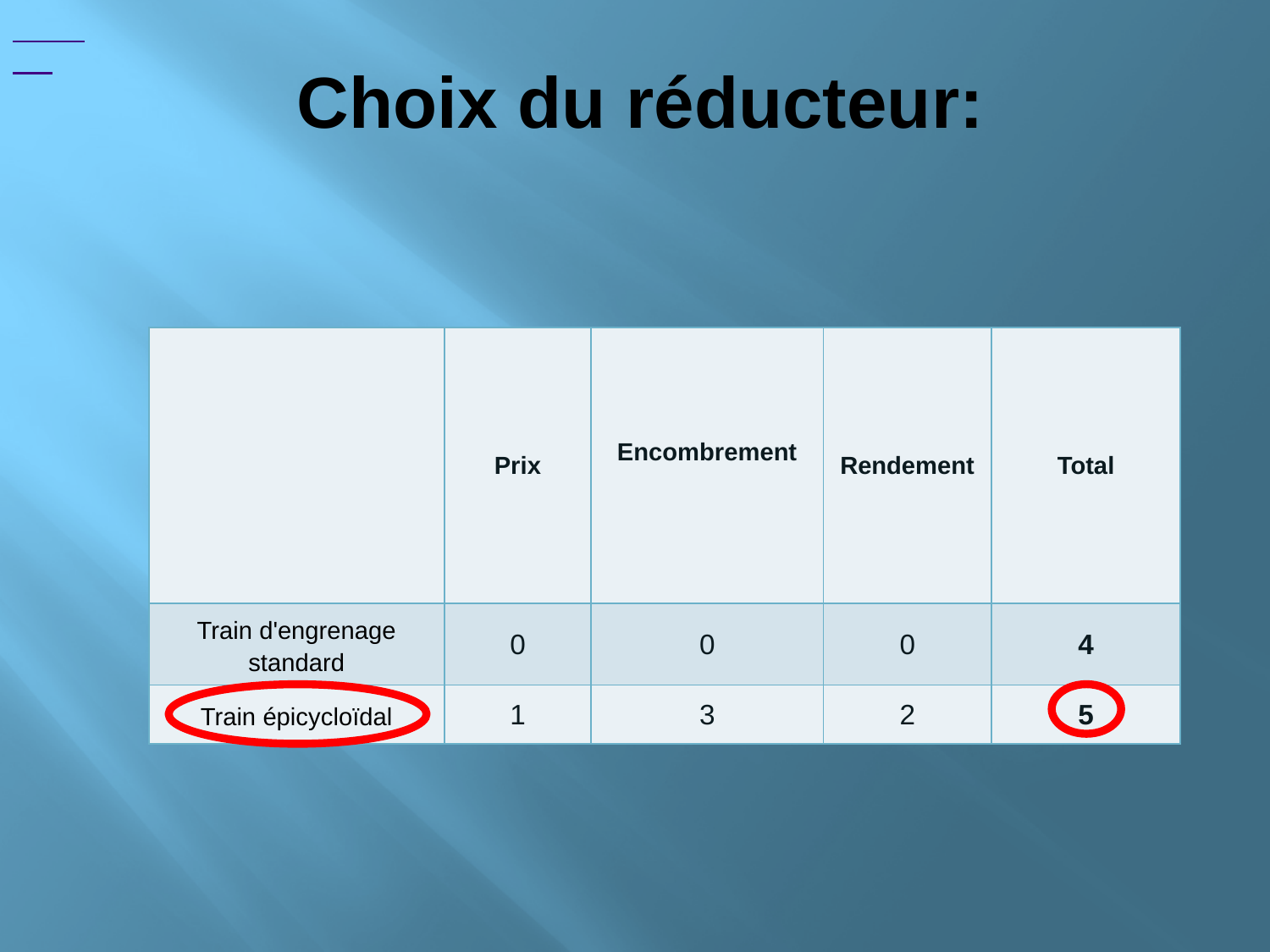

# Choix du réducteur:
|  | Prix | Encombrement | Rendement | Total |
| --- | --- | --- | --- | --- |
| Train d'engrenage standard | 0 | 0 | 0 | 4 |
| Train épicycloïdal | 1 | 3 | 2 | 5 |